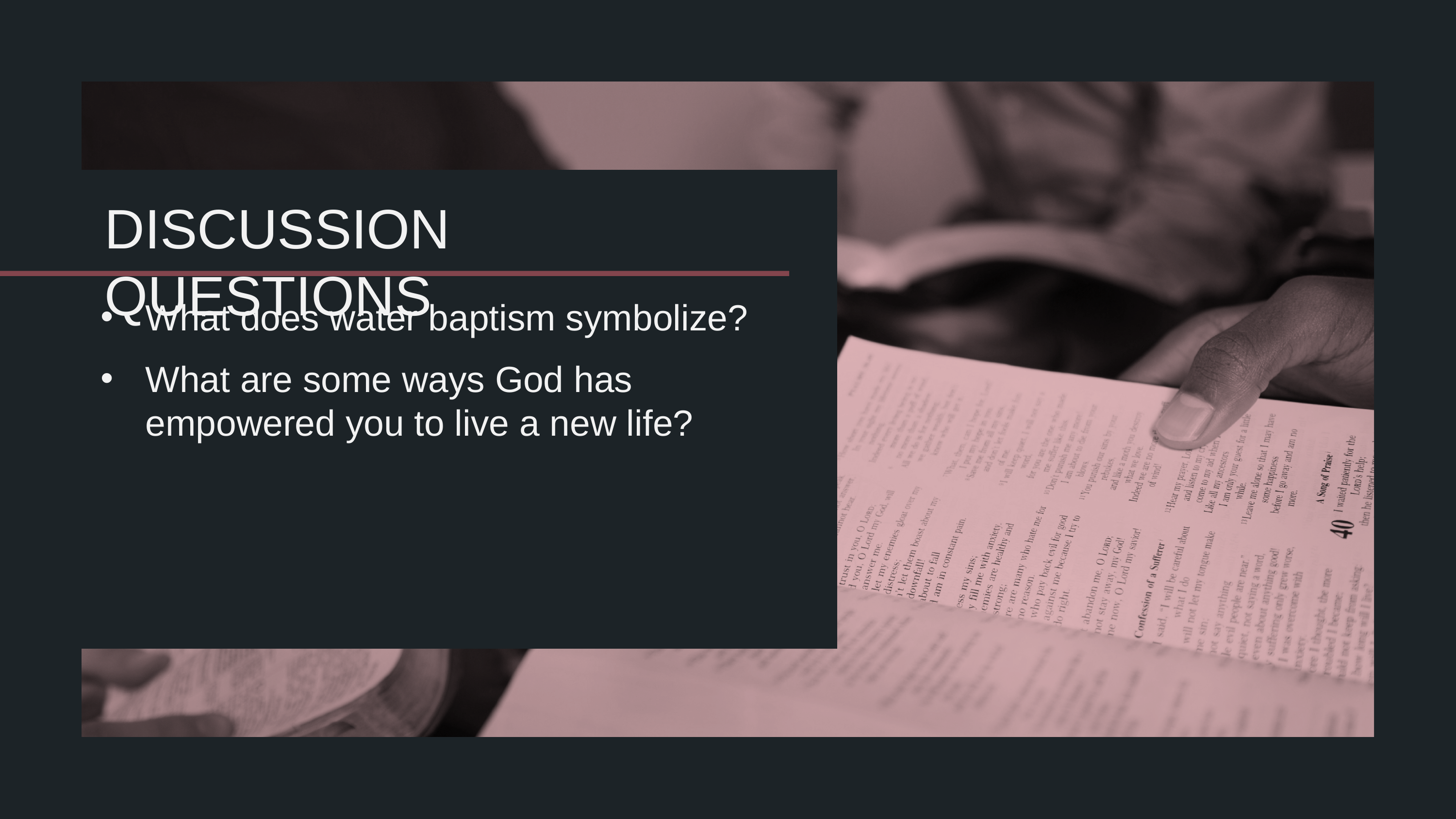

What does water baptism symbolize?
What are some ways God has empowered you to live a new life?